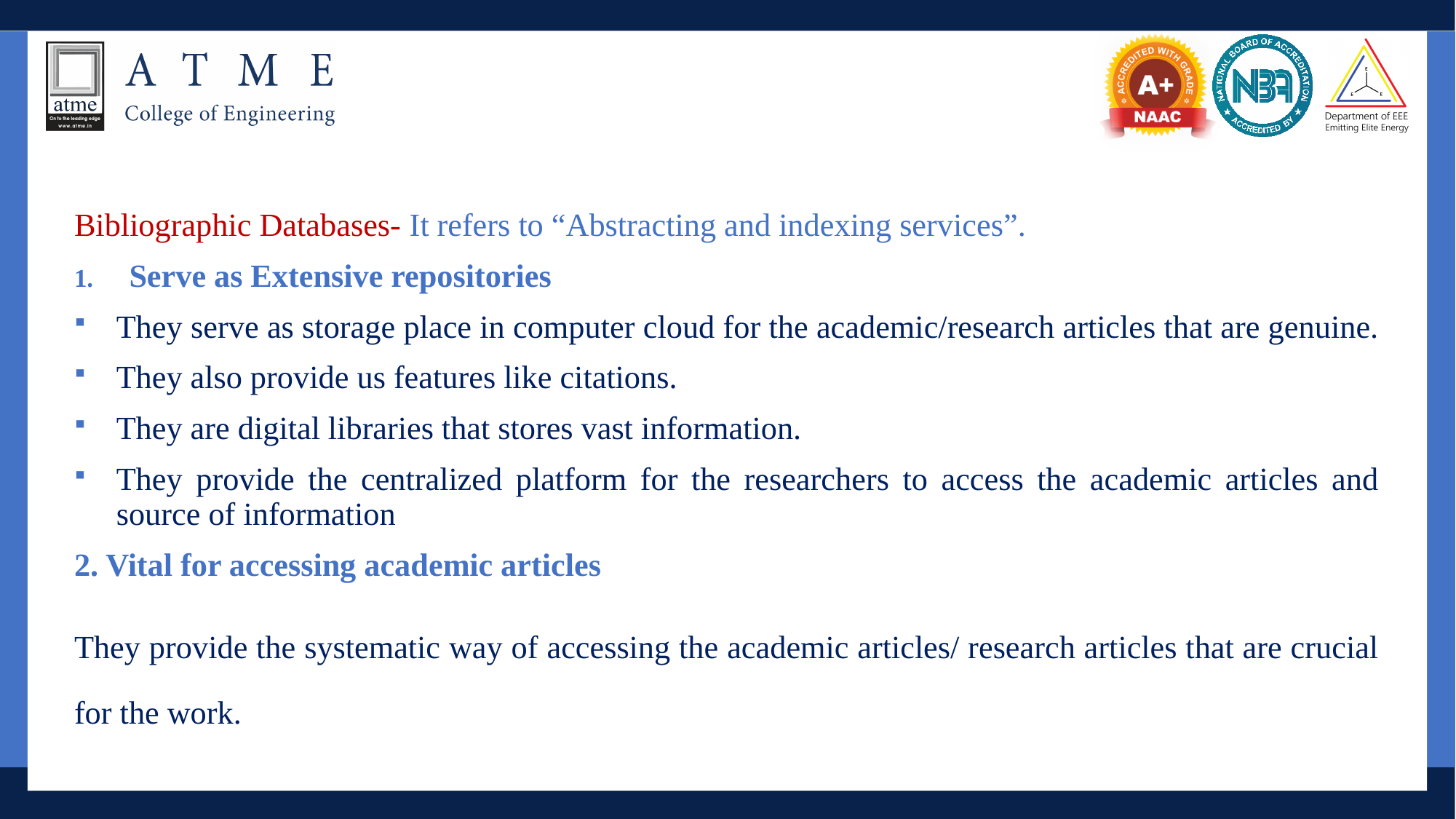

Bibliographic Databases- It refers to “Abstracting and indexing services”.
Serve as Extensive repositories
They serve as storage place in computer cloud for the academic/research articles that are genuine.
They also provide us features like citations.
They are digital libraries that stores vast information.
They provide the centralized platform for the researchers to access the academic articles and source of information
2. Vital for accessing academic articles
They provide the systematic way of accessing the academic articles/ research articles that are crucial for the work.